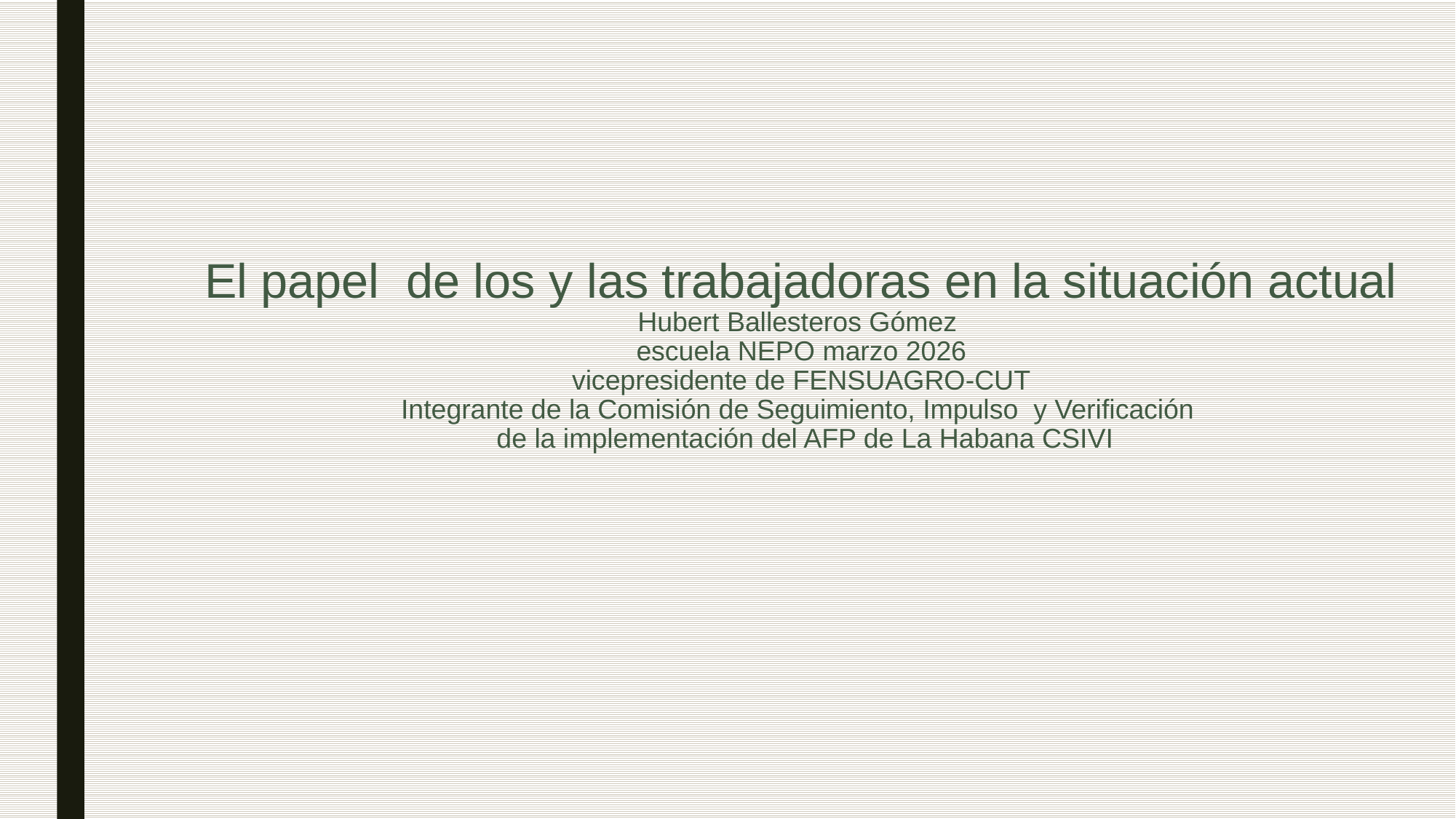

# El papel  de los y las trabajadoras en la situación actual Hubert Ballesteros Gómez escuela NEPO marzo 2026 vicepresidente de FENSUAGRO-CUT Integrante de la Comisión de Seguimiento, Impulso  y Verificación de la implementación del AFP de La Habana CSIVI